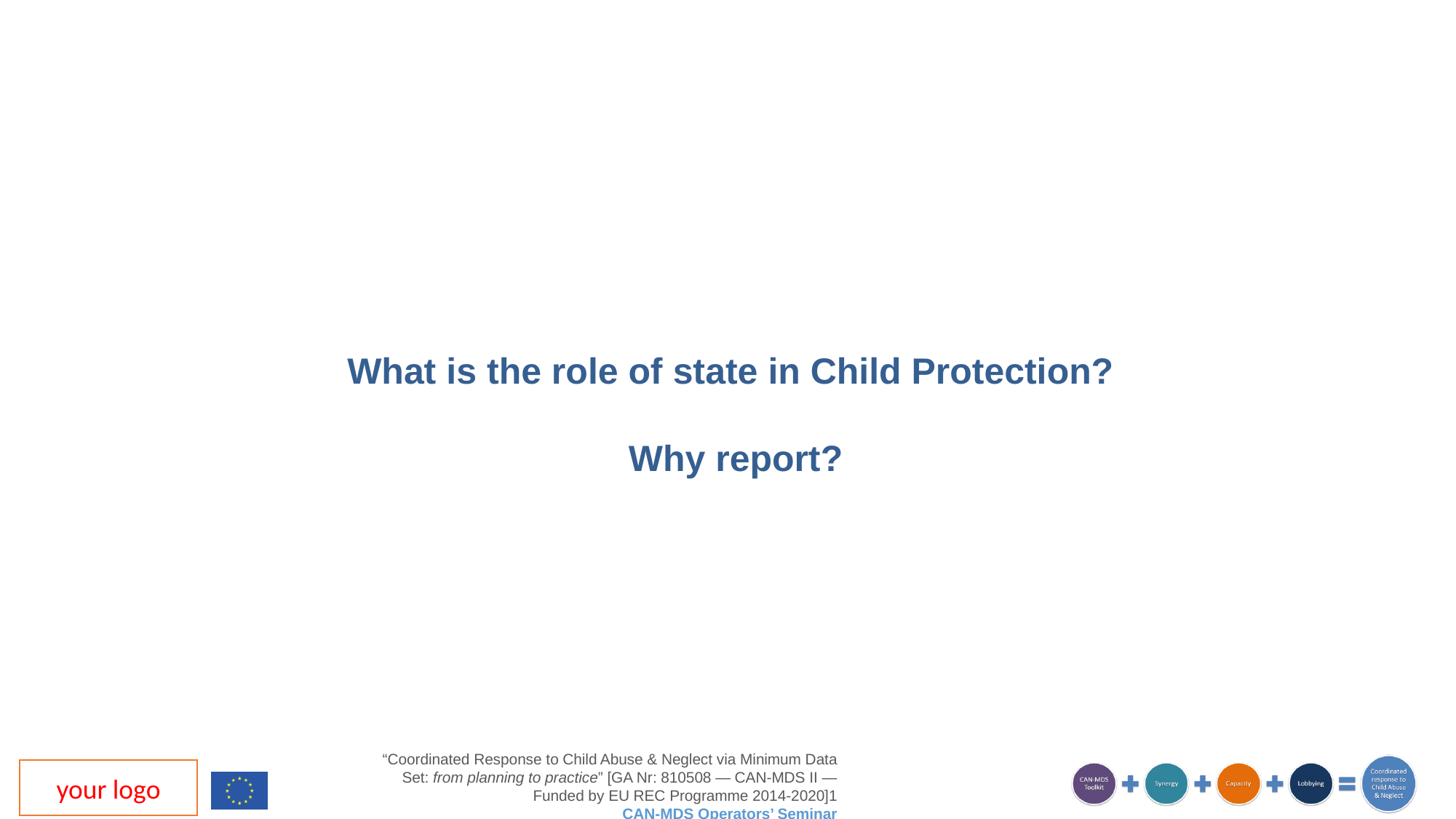

What is the role of state in Child Protection?

Why report?